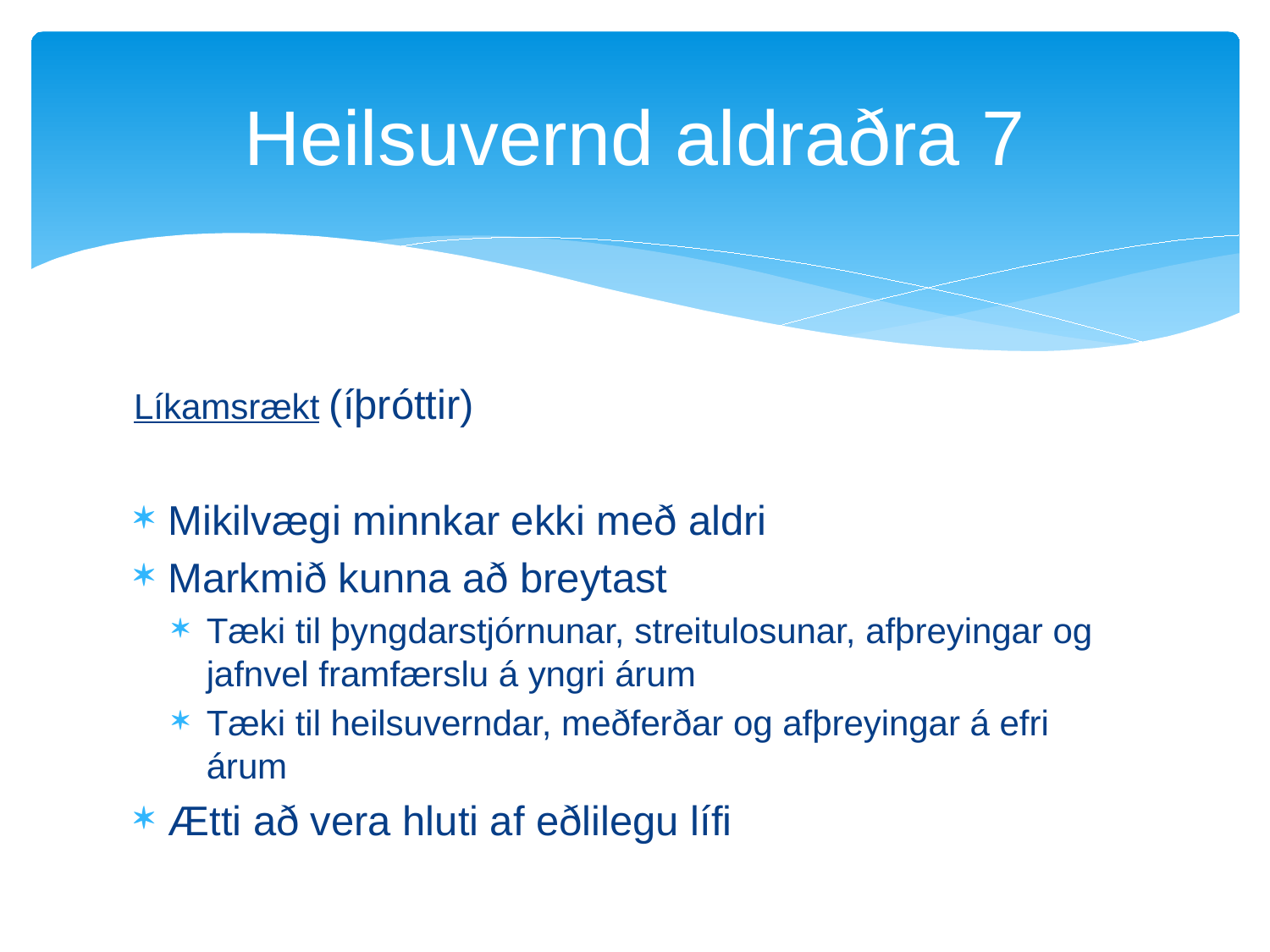

# Heilsuvernd aldraðra 7
Líkamsrækt (íþróttir)

Mikilvægi minnkar ekki með aldri
Markmið kunna að breytast
Tæki til þyngdarstjórnunar, streitulosunar, afþreyingar og jafnvel framfærslu á yngri árum
Tæki til heilsuverndar, meðferðar og afþreyingar á efri árum
Ætti að vera hluti af eðlilegu lífi